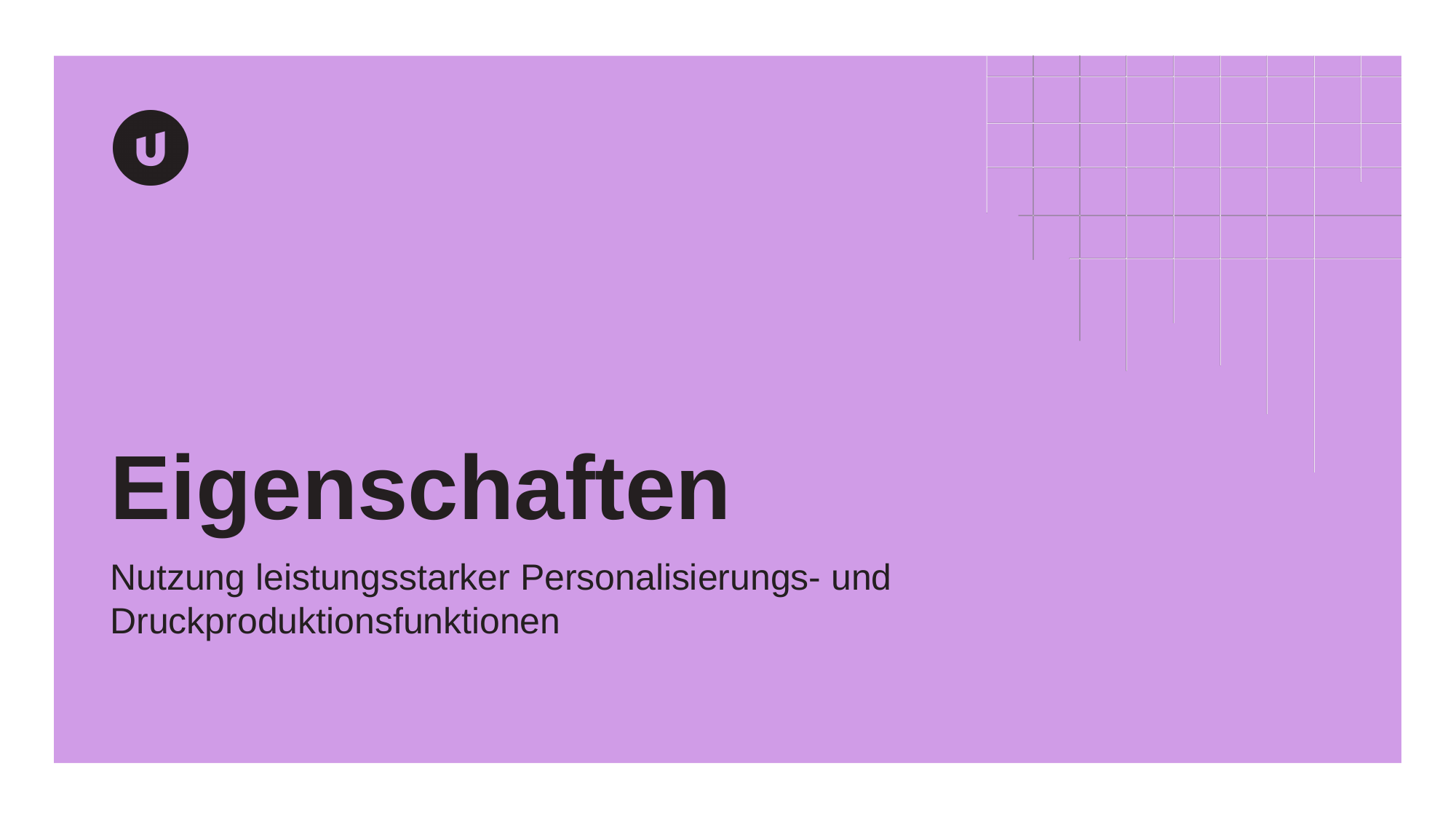

# Eigenschaften
Nutzung leistungsstarker Personalisierungs- und Druckproduktionsfunktionen